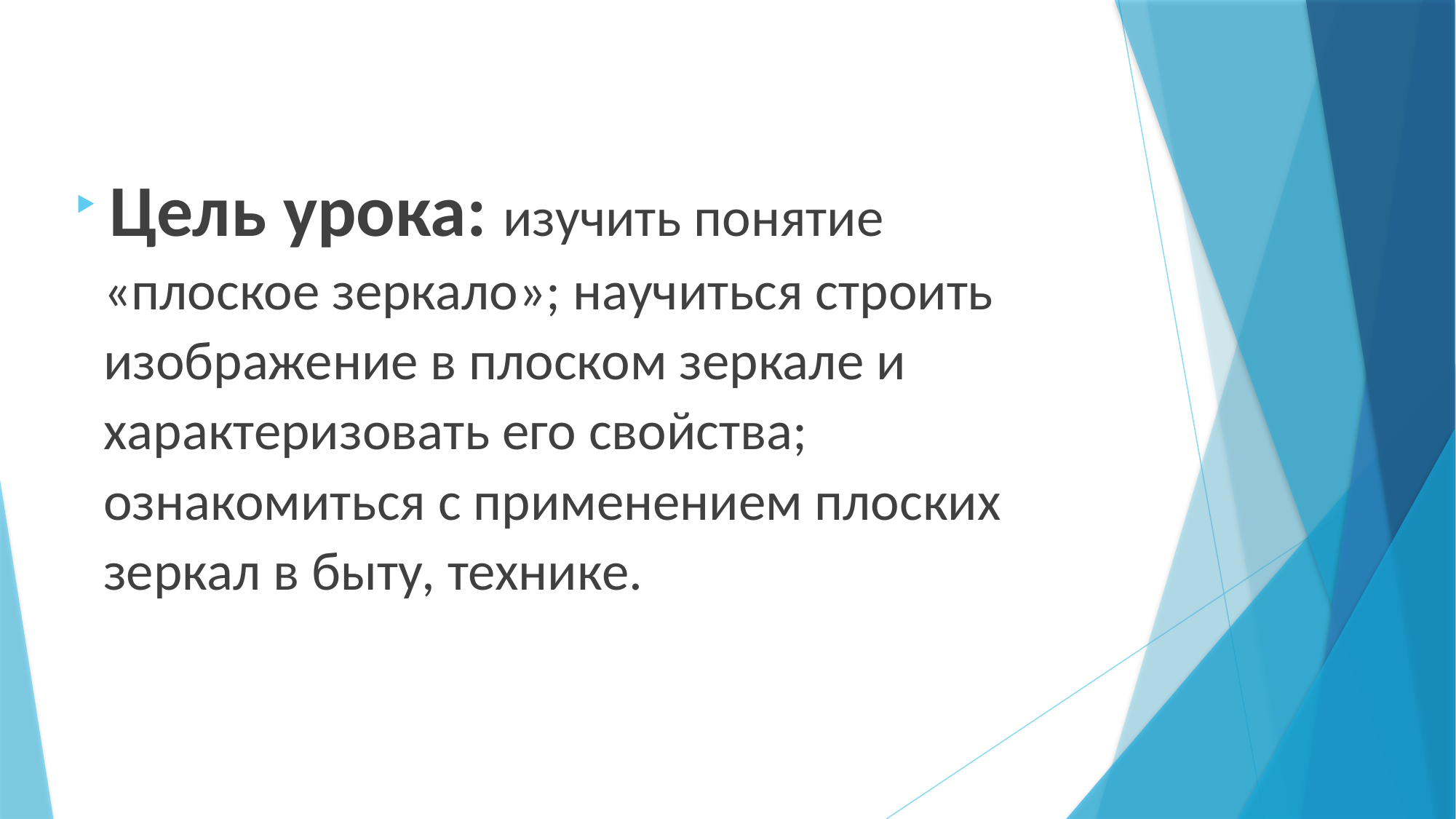

#
 Цель урока: изучить понятие «плоское зеркало»; научиться строить изображение в плоском зеркале и характеризовать его свойства; ознакомиться с применением плоских зеркал в быту, технике.